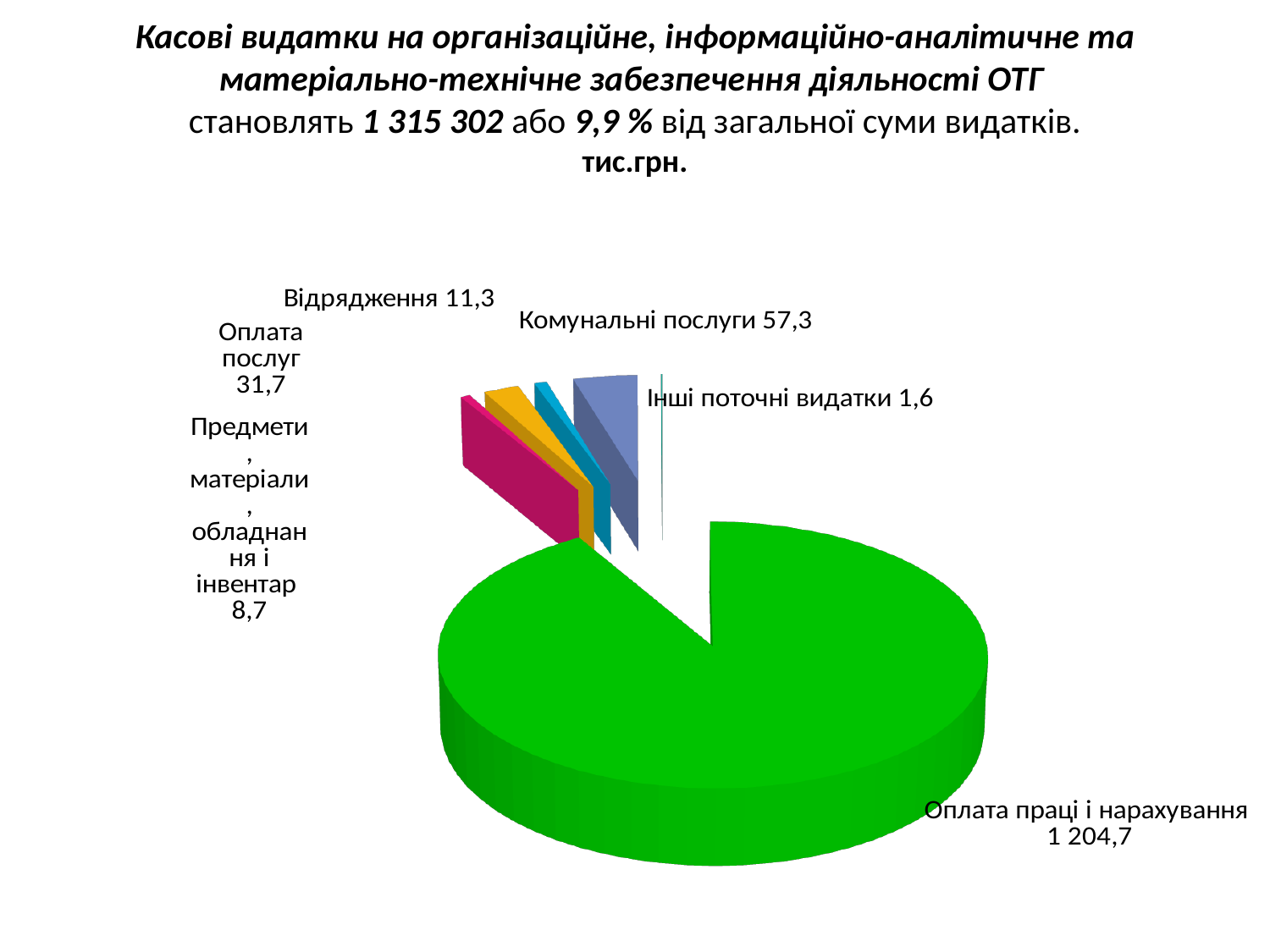

# Касові видатки на організаційне, інформаційно-аналітичне та матеріально-технічне забезпечення діяльності ОТГ становлять 1 315 302 або 9,9 % від загальної суми видатків. тис.грн.

[unsupported chart]